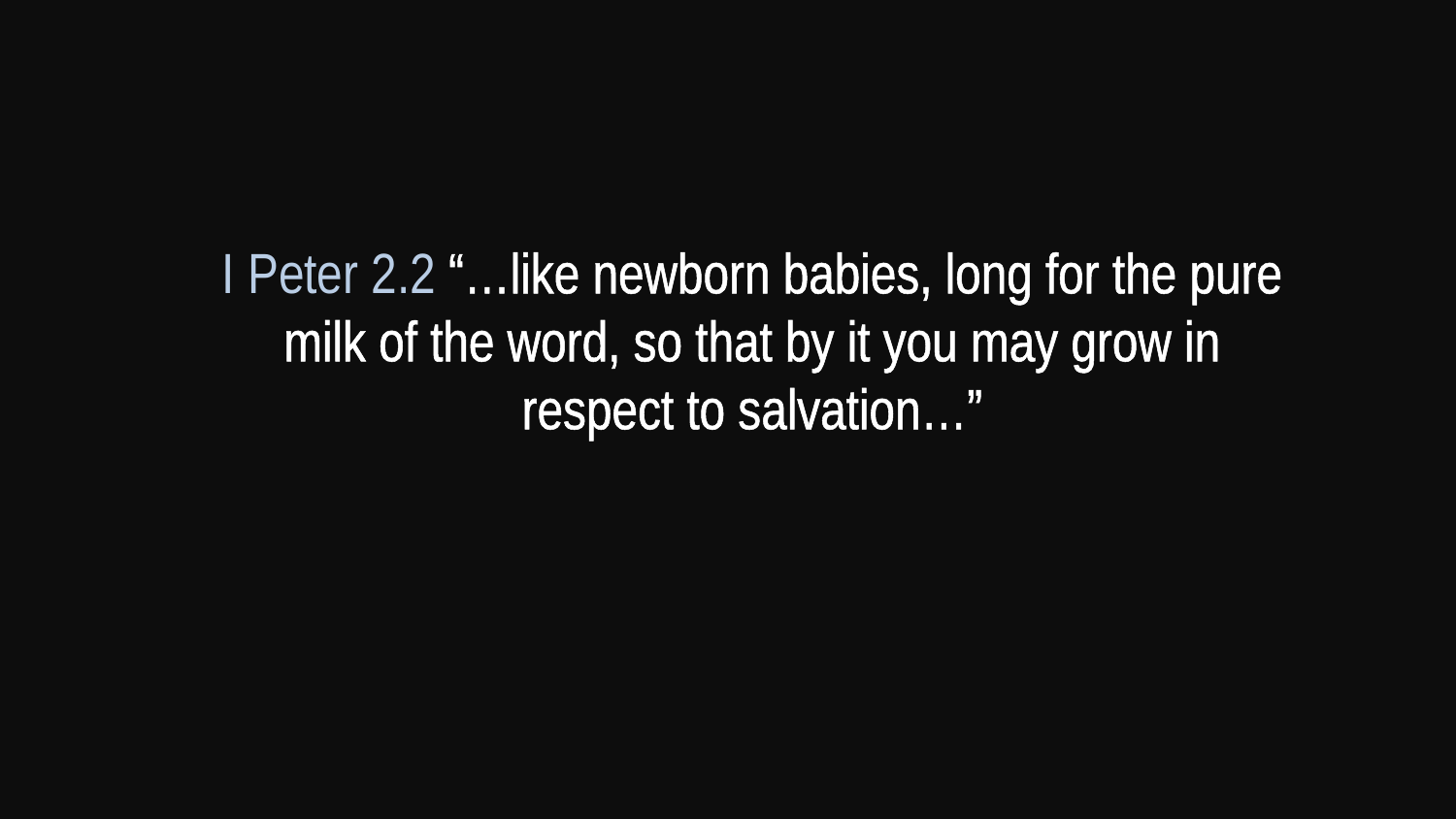

I Peter 2.2 “…like newborn babies, long for the pure milk of the word, so that by it you may grow in respect to salvation…”